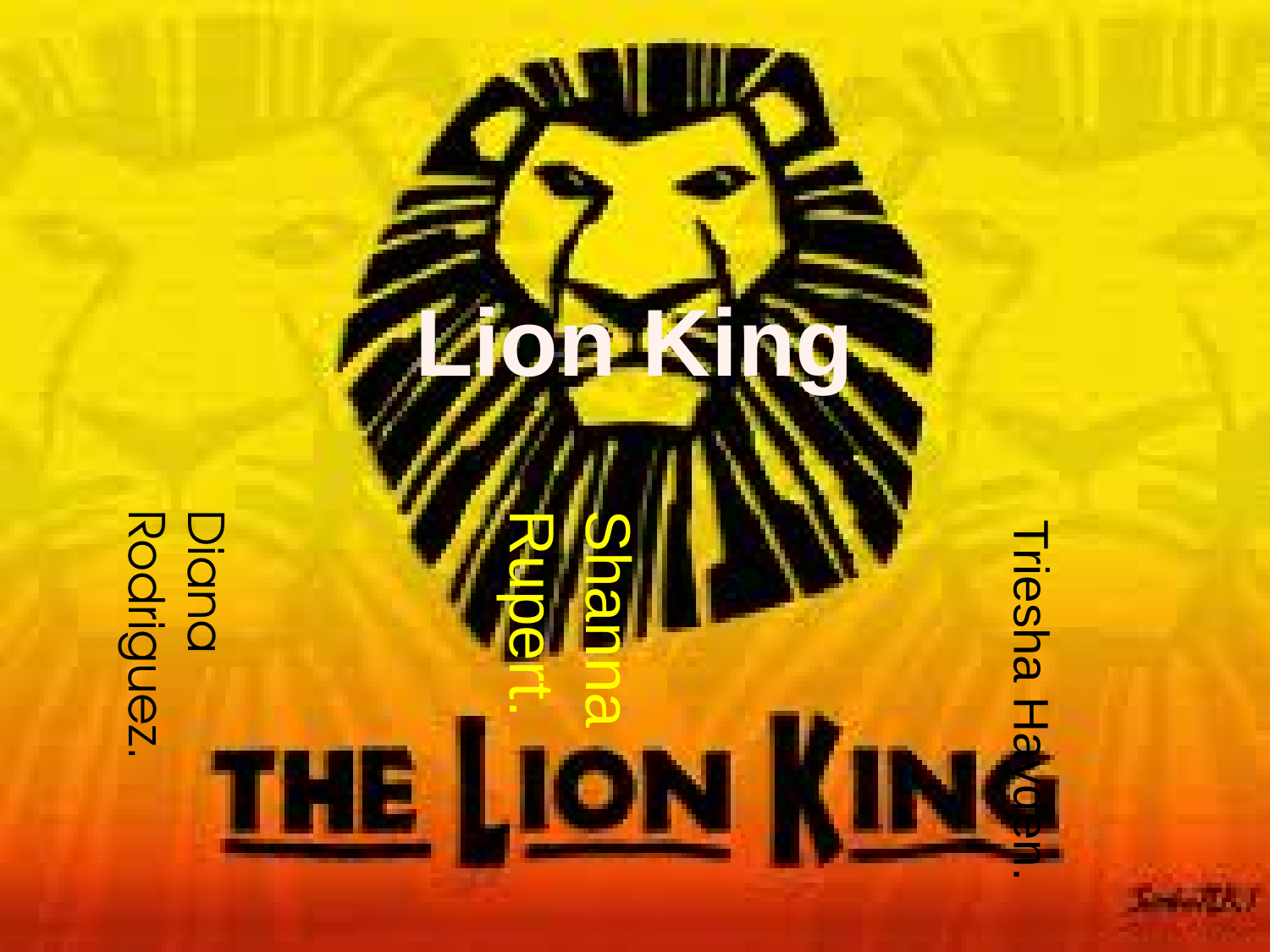

Lion King
Diana Rodriguez.
Shanna Rupert.
Triesha Hayden.